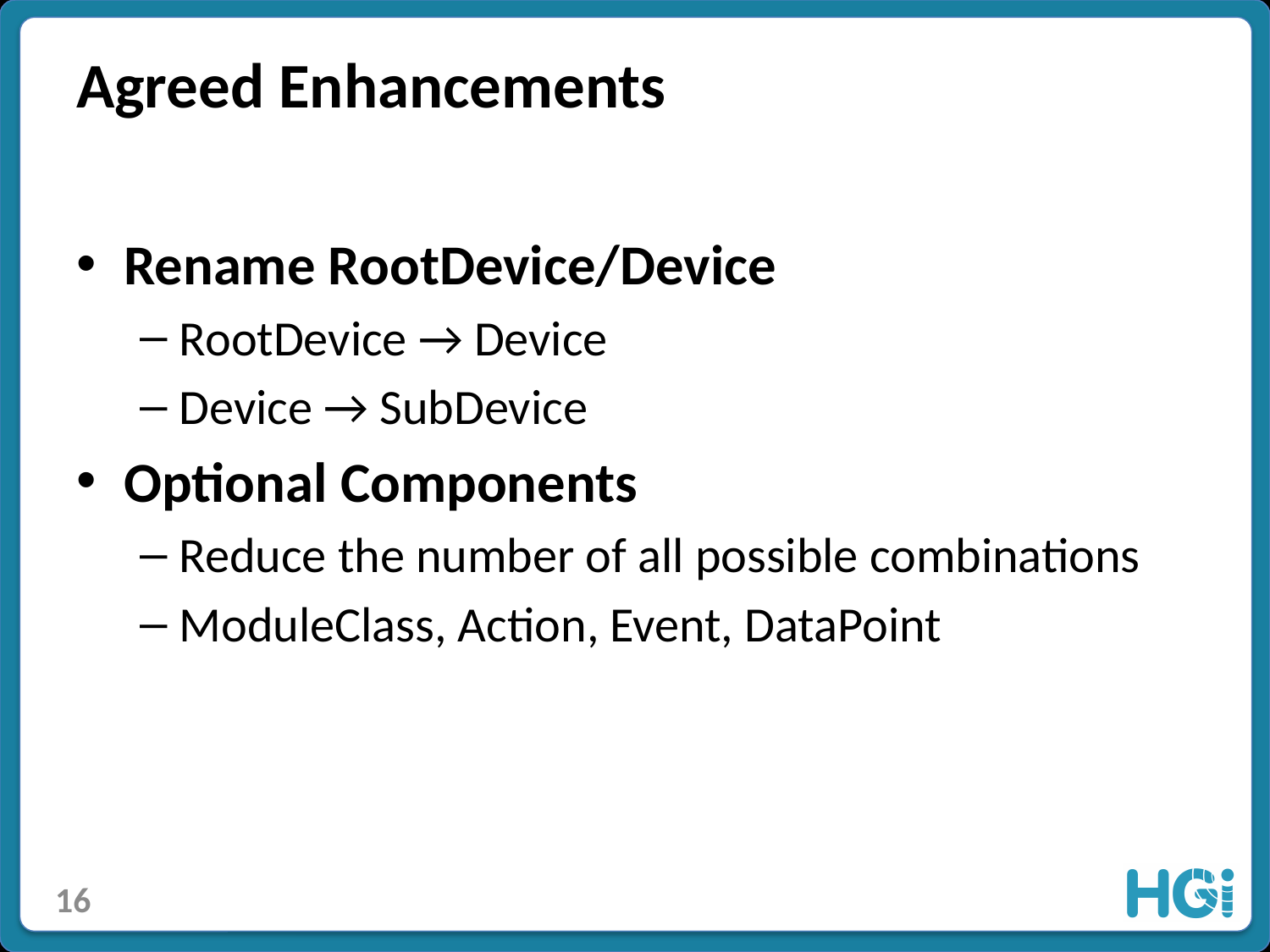

# Agreed Enhancements
Rename RootDevice/Device
RootDevice → Device
Device → SubDevice
Optional Components
Reduce the number of all possible combinations
ModuleClass, Action, Event, DataPoint